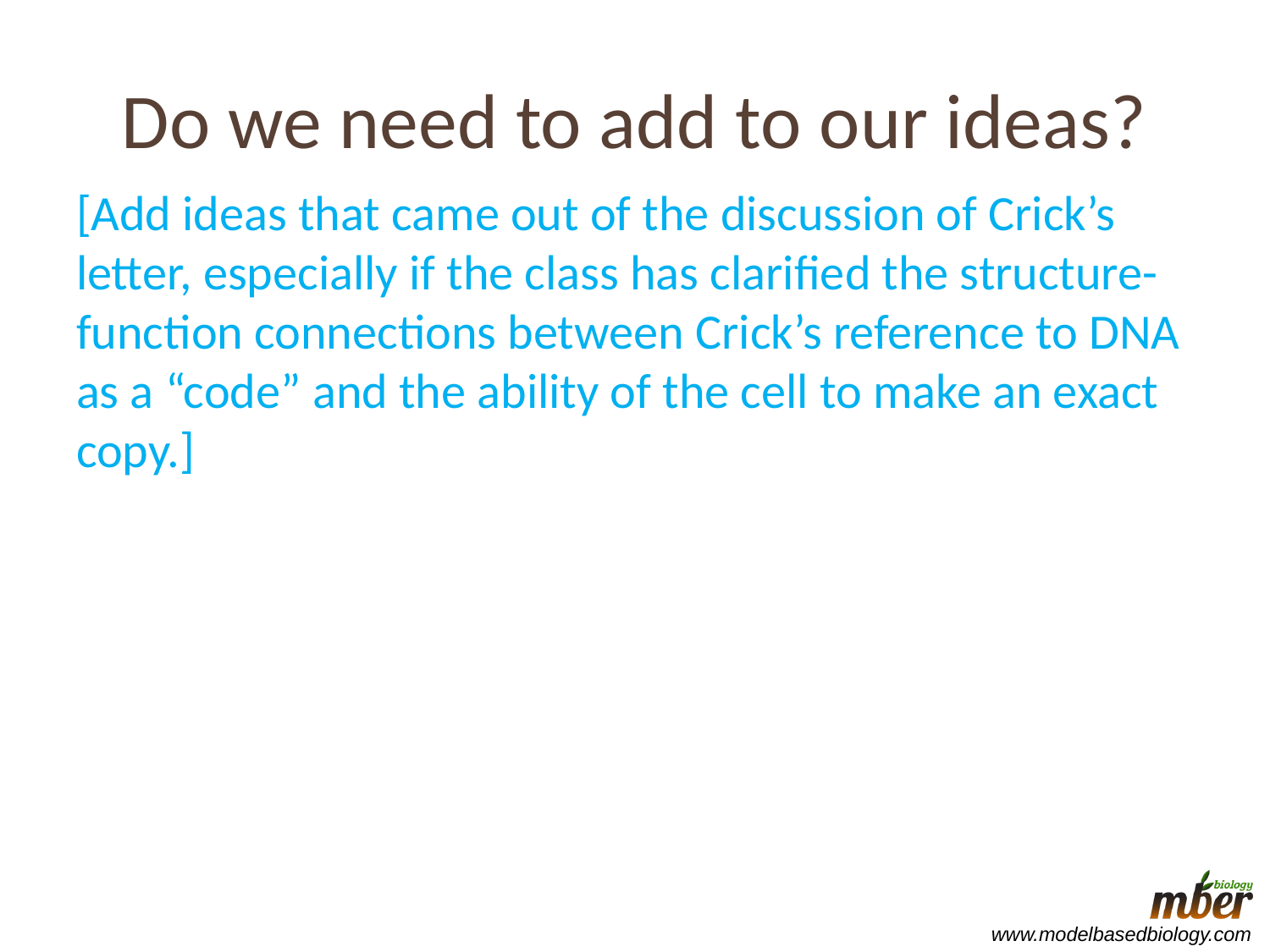

# Do we need to add to our ideas?
[Add ideas that came out of the discussion of Crick’s letter, especially if the class has clarified the structure-function connections between Crick’s reference to DNA as a “code” and the ability of the cell to make an exact copy.]